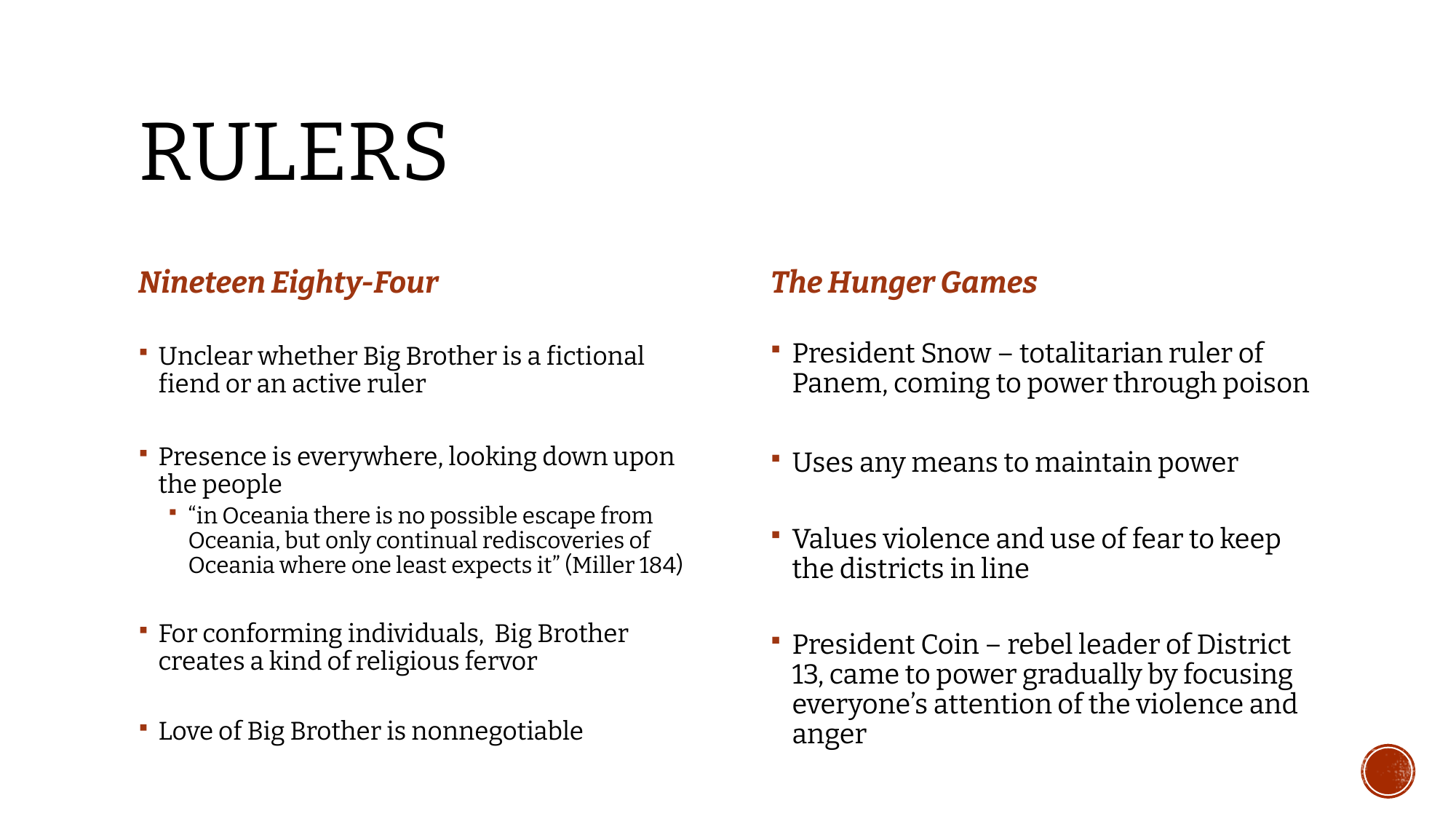

# Rulers
Nineteen Eighty-Four
The Hunger Games
Unclear whether Big Brother is a fictional fiend or an active ruler
Presence is everywhere, looking down upon the people
“in Oceania there is no possible escape from Oceania, but only continual rediscoveries of Oceania where one least expects it” (Miller 184)
For conforming individuals,  Big Brother creates a kind of religious fervor
Love of Big Brother is nonnegotiable
President Snow – totalitarian ruler of Panem, coming to power through poison
Uses any means to maintain power
Values violence and use of fear to keep the districts in line
President Coin – rebel leader of District 13, came to power gradually by focusing everyone’s attention of the violence and anger